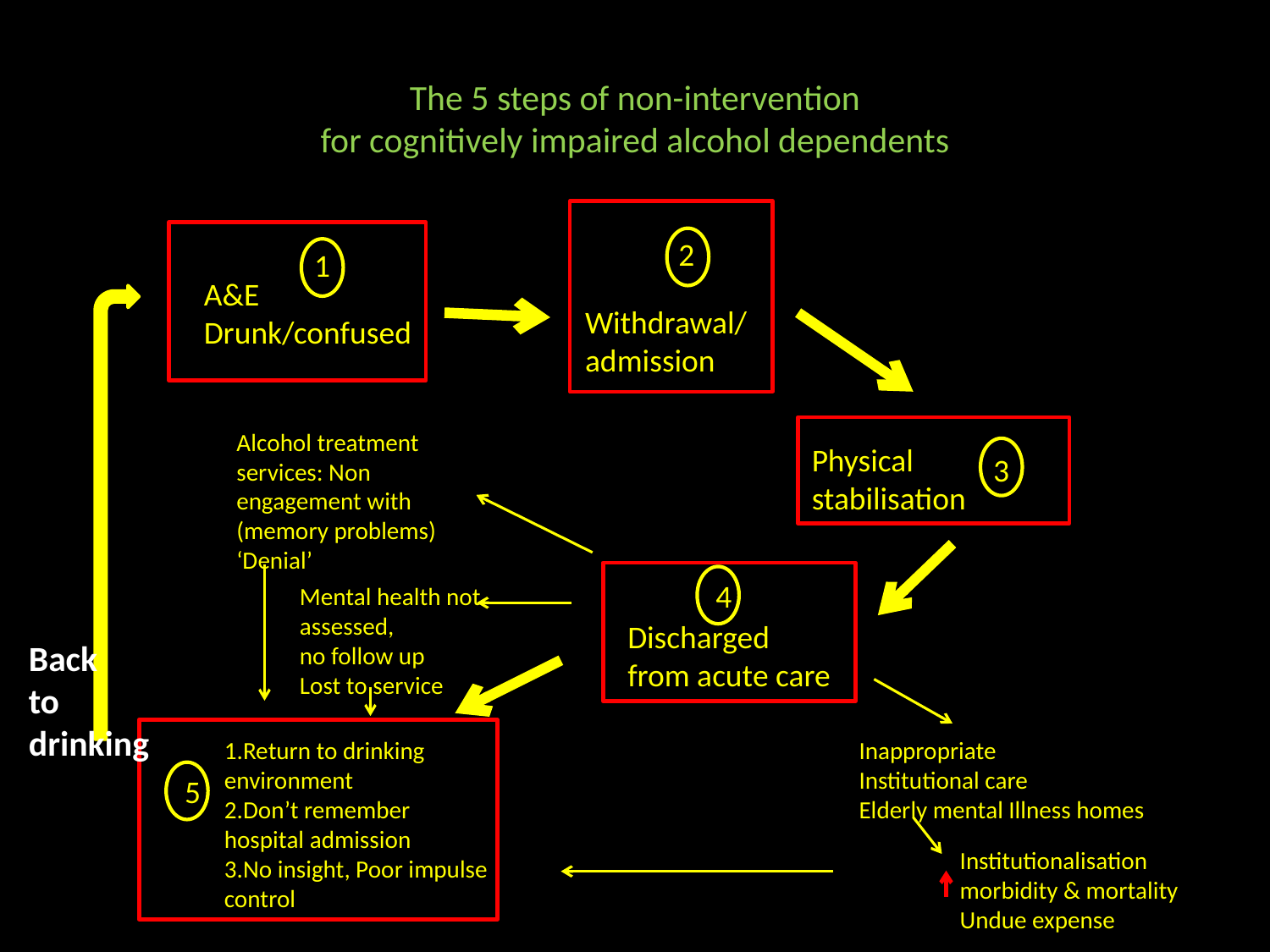

# The 5 steps of non-intervention for cognitively impaired alcohol dependents

2

1
A&E
Drunk/confused

Withdrawal/
admission

Alcohol treatment services: Non engagement with (memory problems) ‘Denial’
Physical
stabilisation

3

4
Mental health not assessed,
no follow up
Lost to service
Discharged
from acute care
Back
to
drinking

1.Return to drinking
environment
2.Don’t remember
hospital admission
3.No insight, Poor impulse
control
Inappropriate
Institutional care
Elderly mental Illness homes
5
Institutionalisation
morbidity & mortality
Undue expense